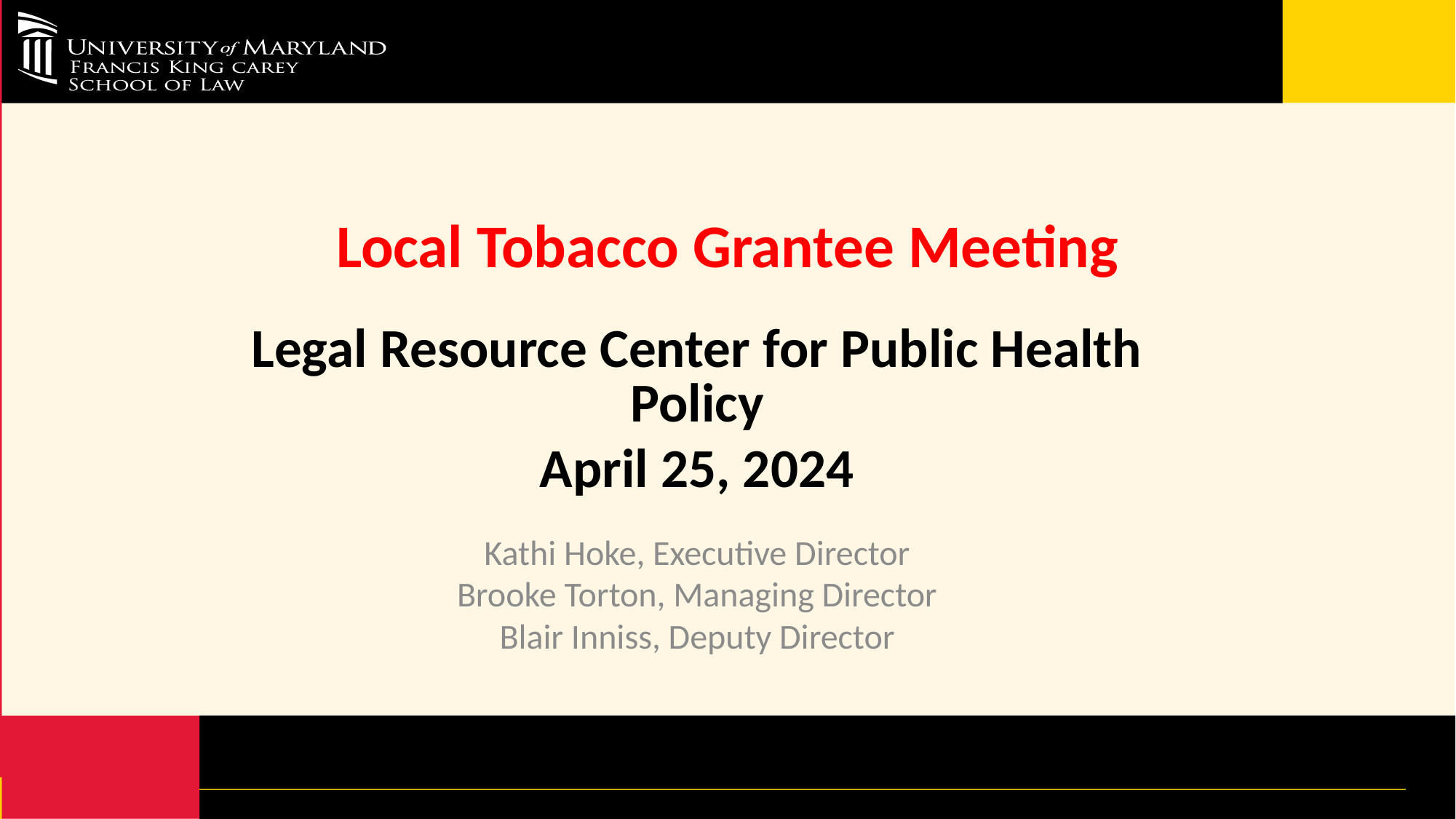

# Local Tobacco Grantee Meeting

Legal Resource Center for Public Health Policy
April 25, 2024

Kathi Hoke, Executive Director
Brooke Torton, Managing Director
Blair Inniss, Deputy Director